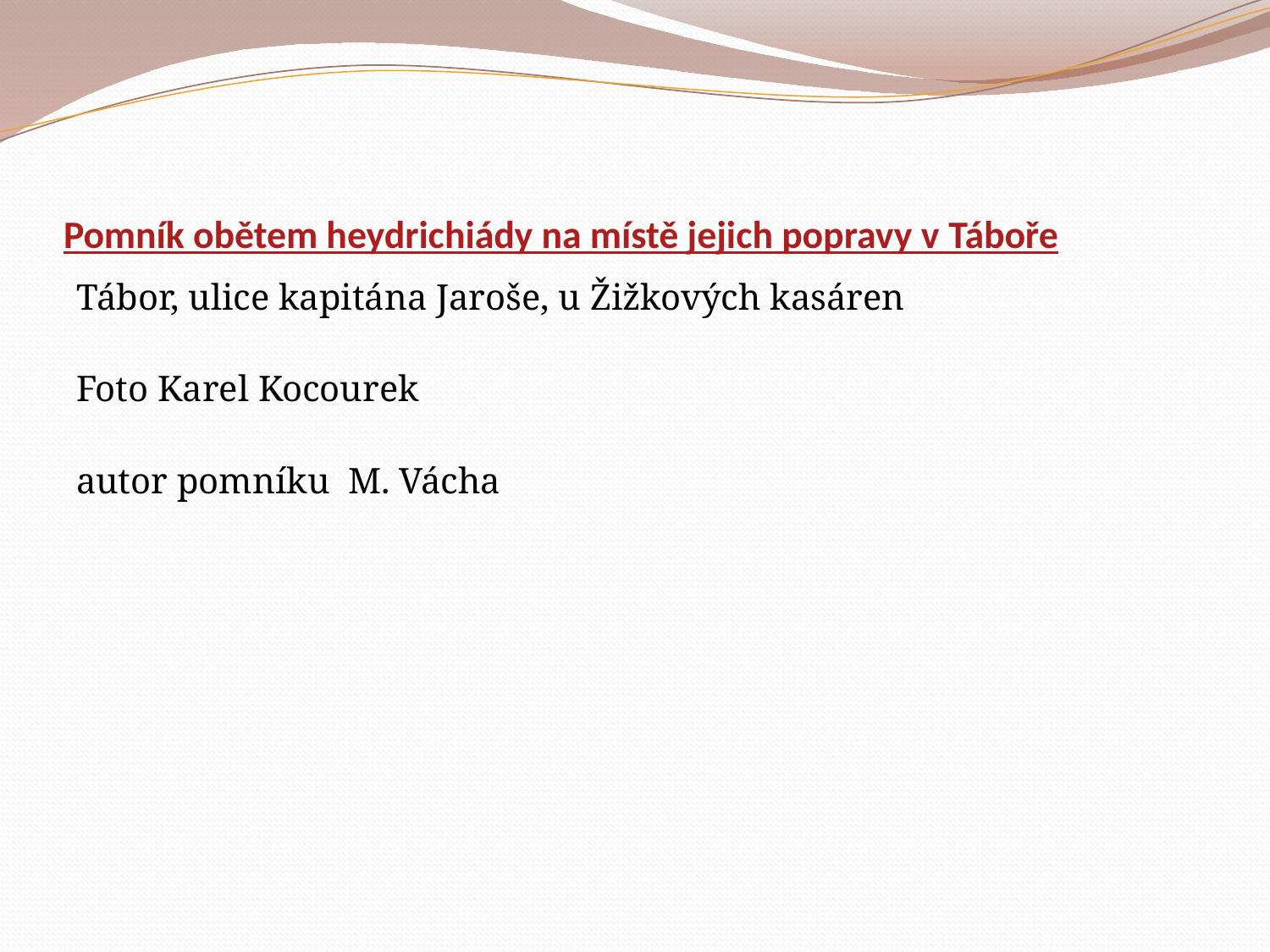

# Pomník obětem heydrichiády na místě jejich popravy v Táboře
Tábor, ulice kapitána Jaroše, u Žižkových kasáren
Foto Karel Kocourek
autor pomníku  M. Vácha